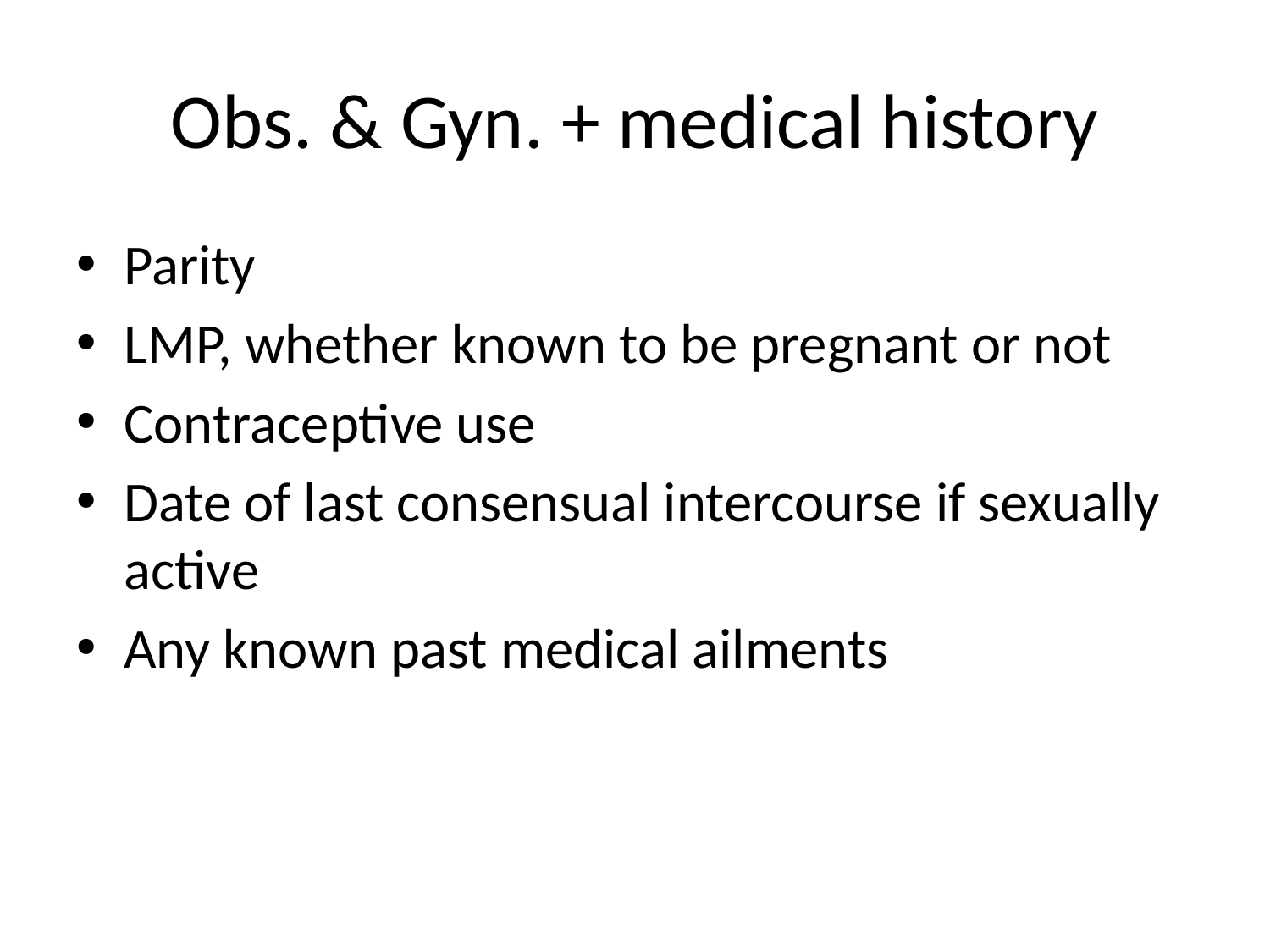

# Obs. & Gyn. + medical history
Parity
LMP, whether known to be pregnant or not
Contraceptive use
Date of last consensual intercourse if sexually active
Any known past medical ailments